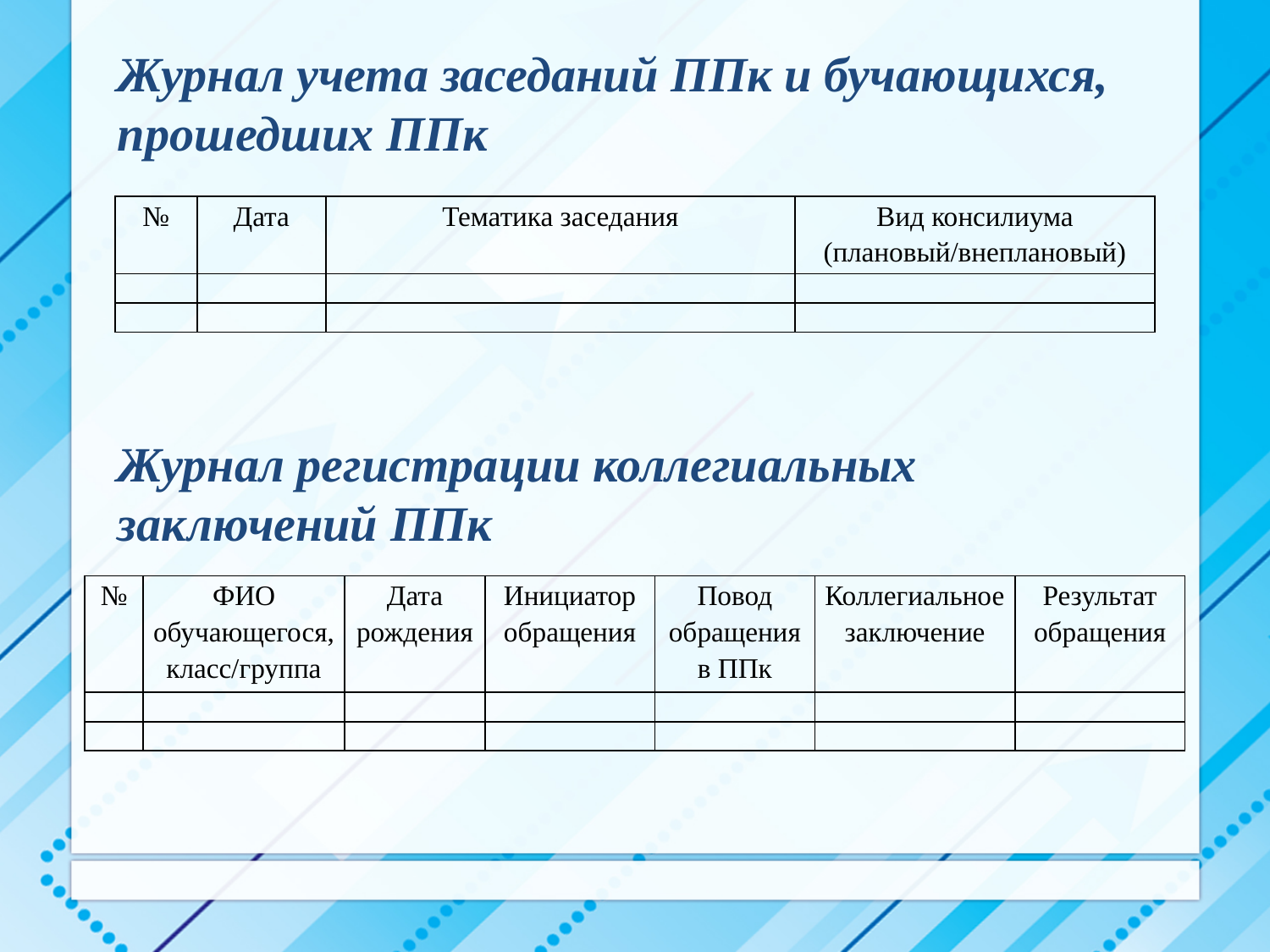

Журнал учета заседаний ППк и бучающихся, прошедших ППк
| № | Дата | Тематика заседания | Вид консилиума (плановый/внеплановый) |
| --- | --- | --- | --- |
|  |  |  |  |
|  |  |  |  |
Журнал регистрации коллегиальных заключений ППк
| № | ФИО обучающегося, класс/группа | Дата рождения | Инициатор обращения | Повод обращения в ППк | Коллегиальное заключение | Результат обращения |
| --- | --- | --- | --- | --- | --- | --- |
|  |  |  |  |  |  |  |
|  |  |  |  |  |  |  |